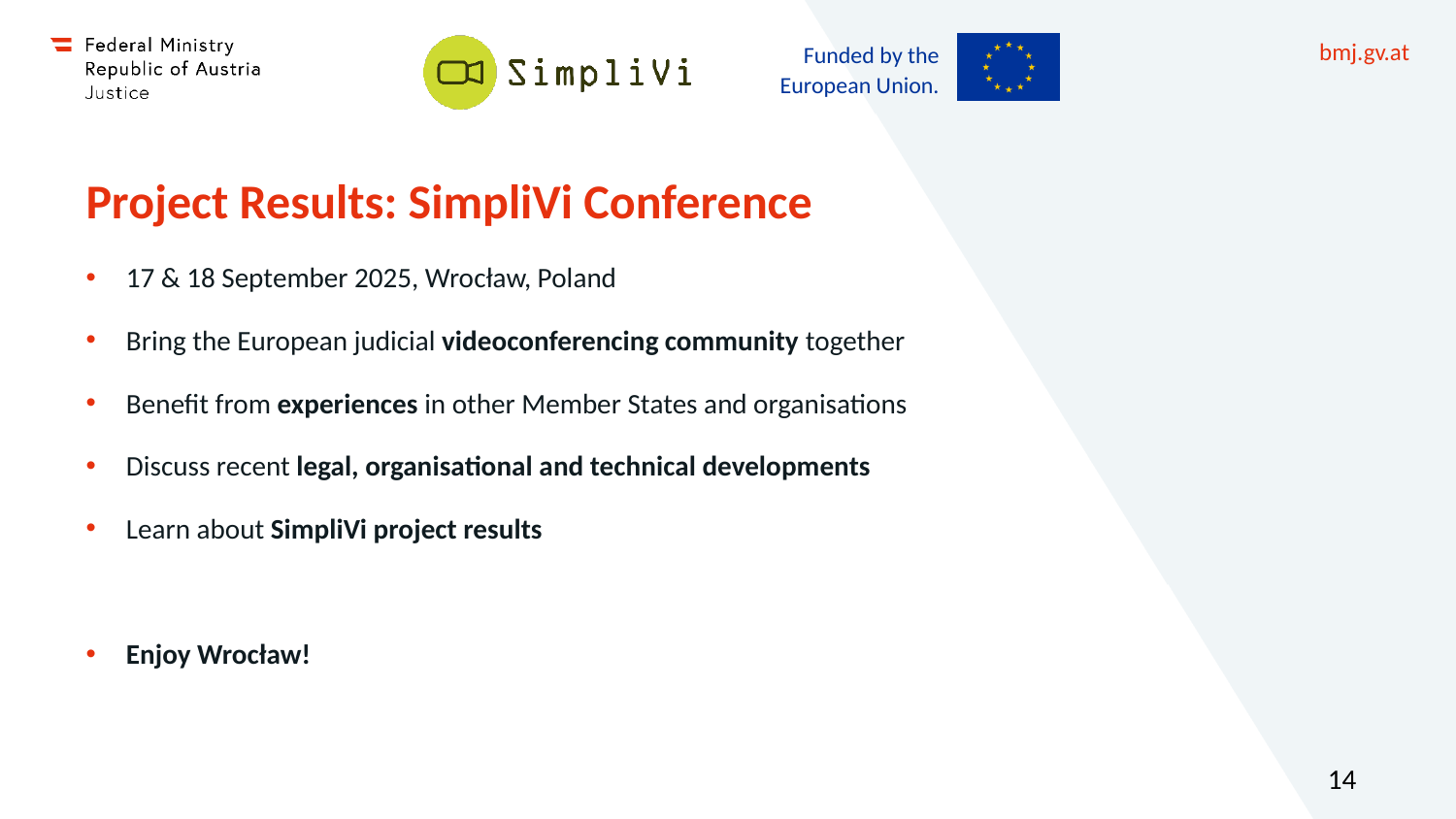

# Project Results: SimpliVi Conference
17 & 18 September 2025, Wrocław, Poland
Bring the European judicial videoconferencing community together
Benefit from experiences in other Member States and organisations
Discuss recent legal, organisational and technical developments
Learn about SimpliVi project results

Enjoy Wrocław!
14